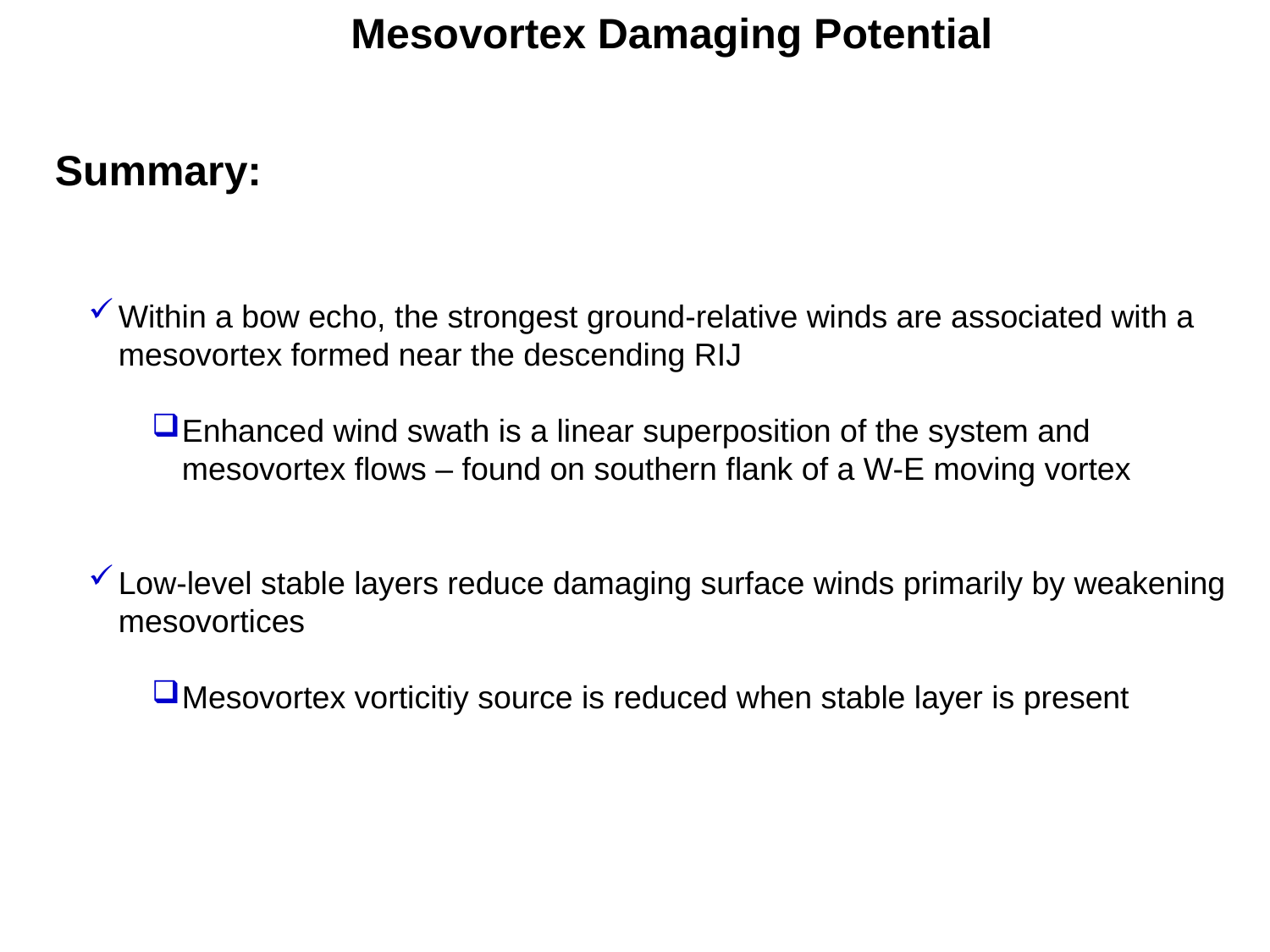

Mesovortex Damaging Potential
Summary:

Within a bow echo, the strongest ground-relative winds are associated with a mesovortex formed near the descending RIJ

Enhanced wind swath is a linear superposition of the system and mesovortex flows – found on southern flank of a W-E moving vortex

Low-level stable layers reduce damaging surface winds primarily by weakening mesovortices

Mesovortex vorticitiy source is reduced when stable layer is present